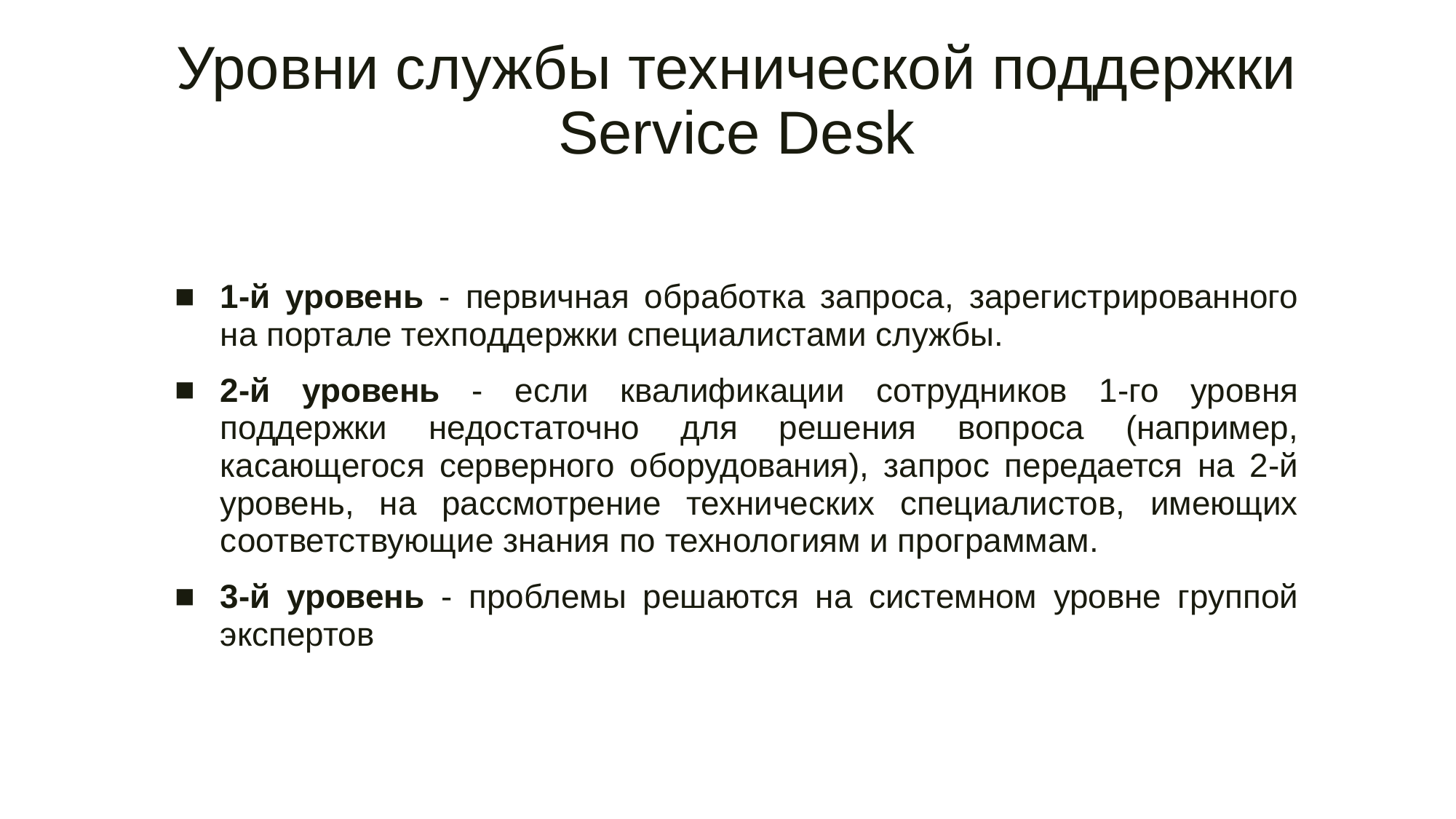

# Уровни службы технической поддержки Service Desk
1-й уровень - первичная обработка запроса, зарегистрированного на портале техподдержки специалистами службы.
2-й уровень - если квалификации сотрудников 1-го уровня поддержки недостаточно для решения вопроса (например, касающегося серверного оборудования), запрос передается на 2-й уровень, на рассмотрение технических специалистов, имеющих соответствующие знания по технологиям и программам.
3-й уровень - проблемы решаются на системном уровне группой экспертов